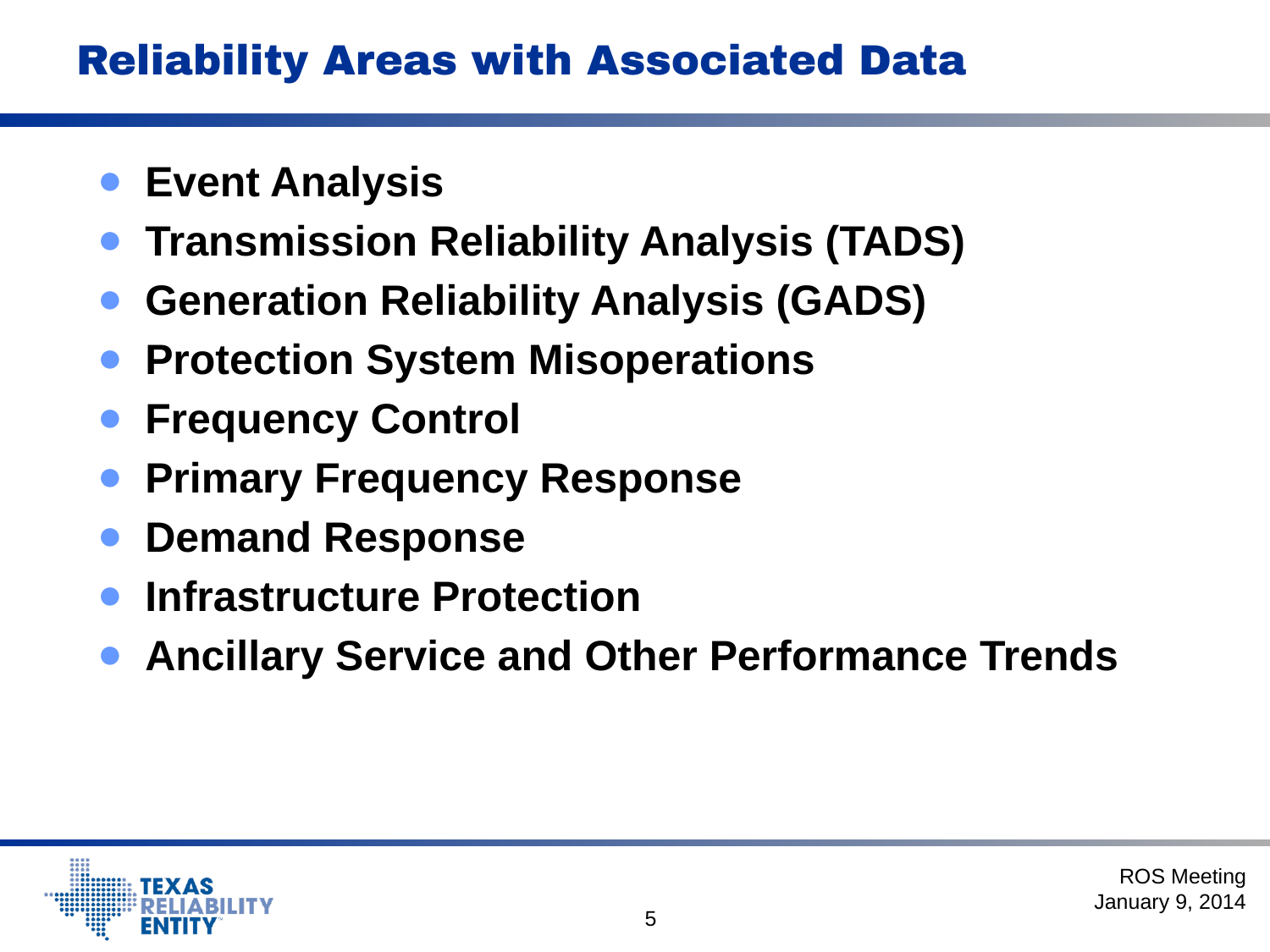

# Reliability Areas with Associated Data
Event Analysis
Transmission Reliability Analysis (TADS)
Generation Reliability Analysis (GADS)
Protection System Misoperations
Frequency Control
Primary Frequency Response
Demand Response
Infrastructure Protection
Ancillary Service and Other Performance Trends
ROS Meeting
January 9, 2014